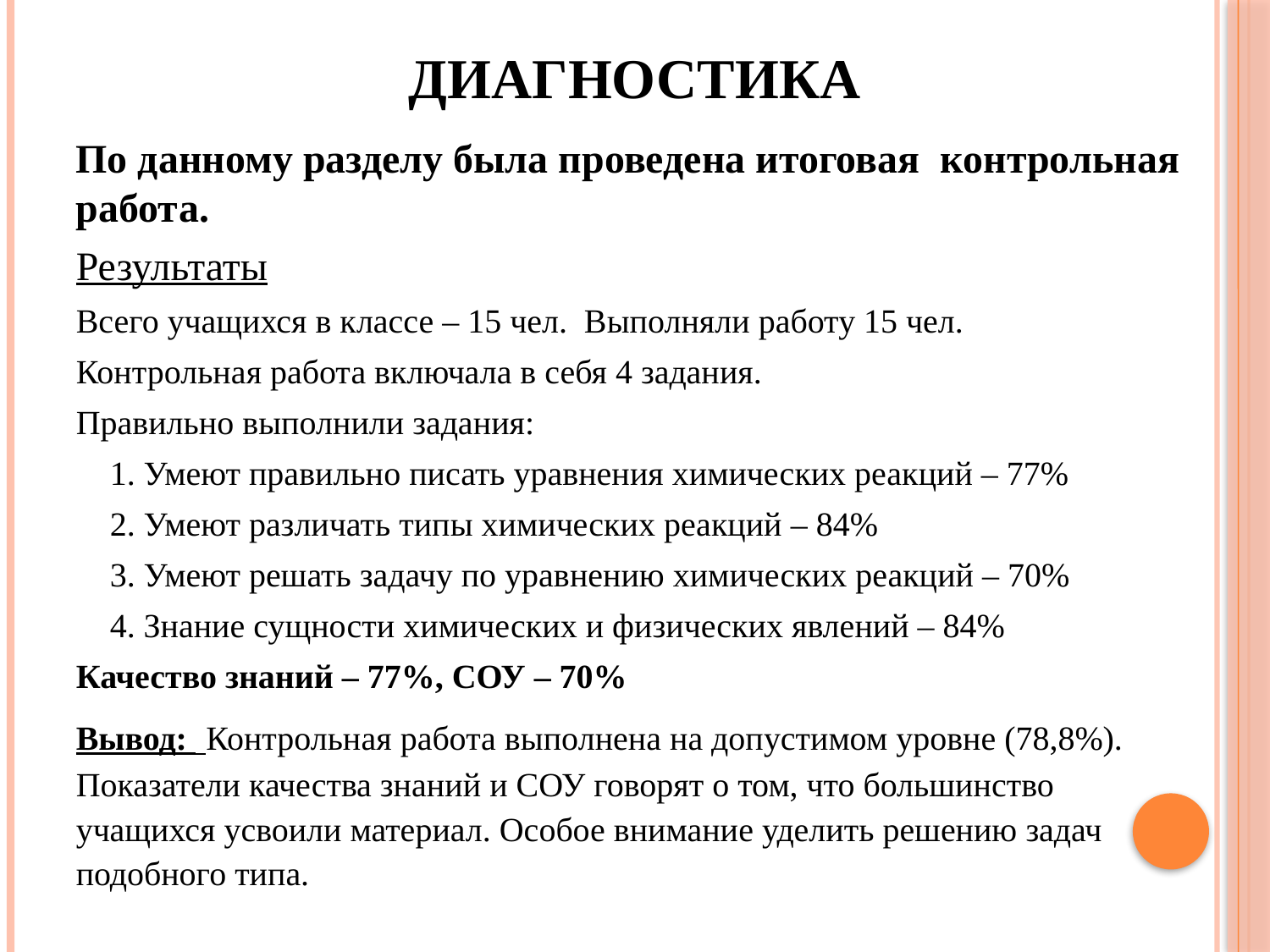

# Диагностика
По данному разделу была проведена итоговая  контрольная работа.
Результаты
Всего учащихся в классе – 15 чел.  Выполняли работу 15 чел.
Контрольная работа включала в себя 4 задания.
Правильно выполнили задания:
    1. Умеют правильно писать уравнения химических реакций – 77%
    2. Умеют различать типы химических реакций – 84%
    3. Умеют решать задачу по уравнению химических реакций – 70%
    4. Знание сущности химических и физических явлений – 84%
Качество знаний – 77%, СОУ – 70%
Вывод:  Контрольная работа выполнена на допустимом уровне (78,8%). Показатели качества знаний и СОУ говорят о том, что большинство учащихся усвоили материал. Особое внимание уделить решению задач подобного типа.